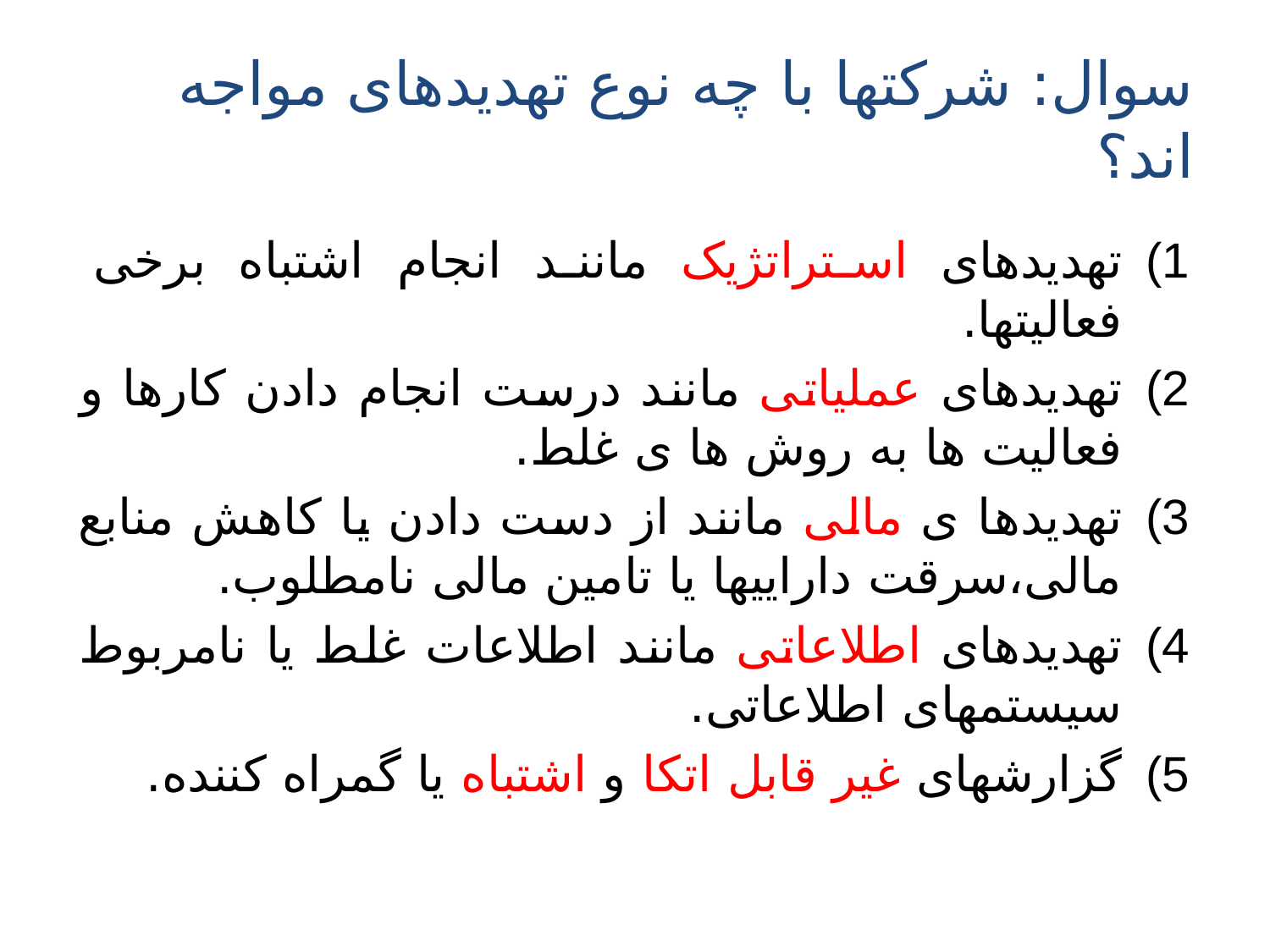

# سوال: شرکتها با چه نوع تهدیدهای مواجه اند؟
تهدیدهای استراتژیک مانند انجام اشتباه برخی فعالیتها.
تهدیدهای عملیاتی مانند درست انجام دادن کارها و فعالیت ها به روش ها ی غلط.
تهدیدها ی مالی مانند از دست دادن یا کاهش منابع مالی،سرقت داراییها یا تامین مالی نامطلوب.
تهدیدهای اطلاعاتی مانند اطلاعات غلط یا نامربوط سیستمهای اطلاعاتی.
گزارشهای غیر قابل اتکا و اشتباه یا گمراه کننده.